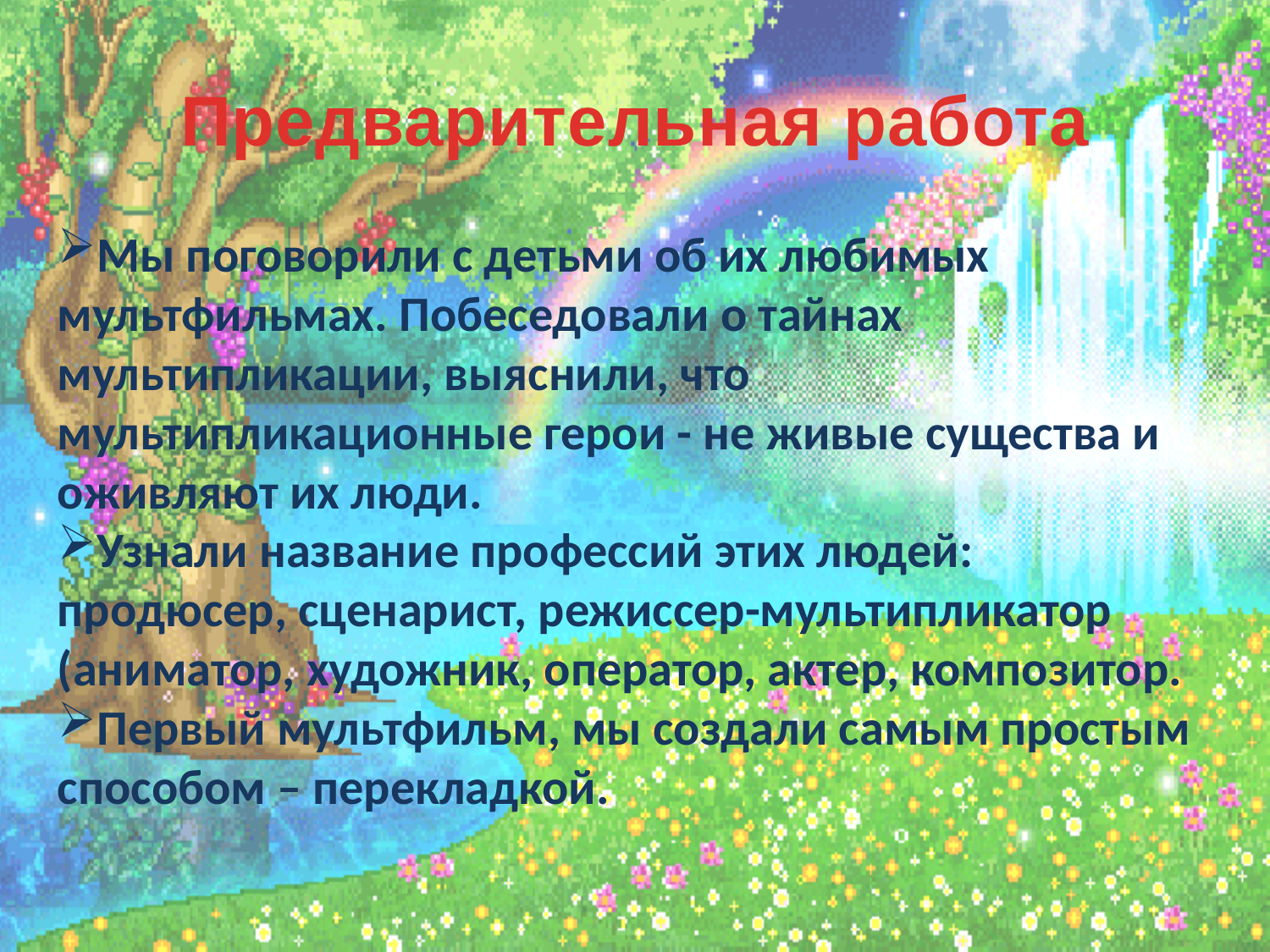

# Предварительная работа
Мы поговорили с детьми об их любимых мультфильмах. Побеседовали о тайнах мультипликации, выяснили, что мультипликационные герои - не живые существа и оживляют их люди.
Узнали название профессий этих людей: продюсер, сценарист, режиссер-мультипликатор (аниматор, художник, оператор, актер, композитор.
Первый мультфильм, мы создали самым простым способом – перекладкой.